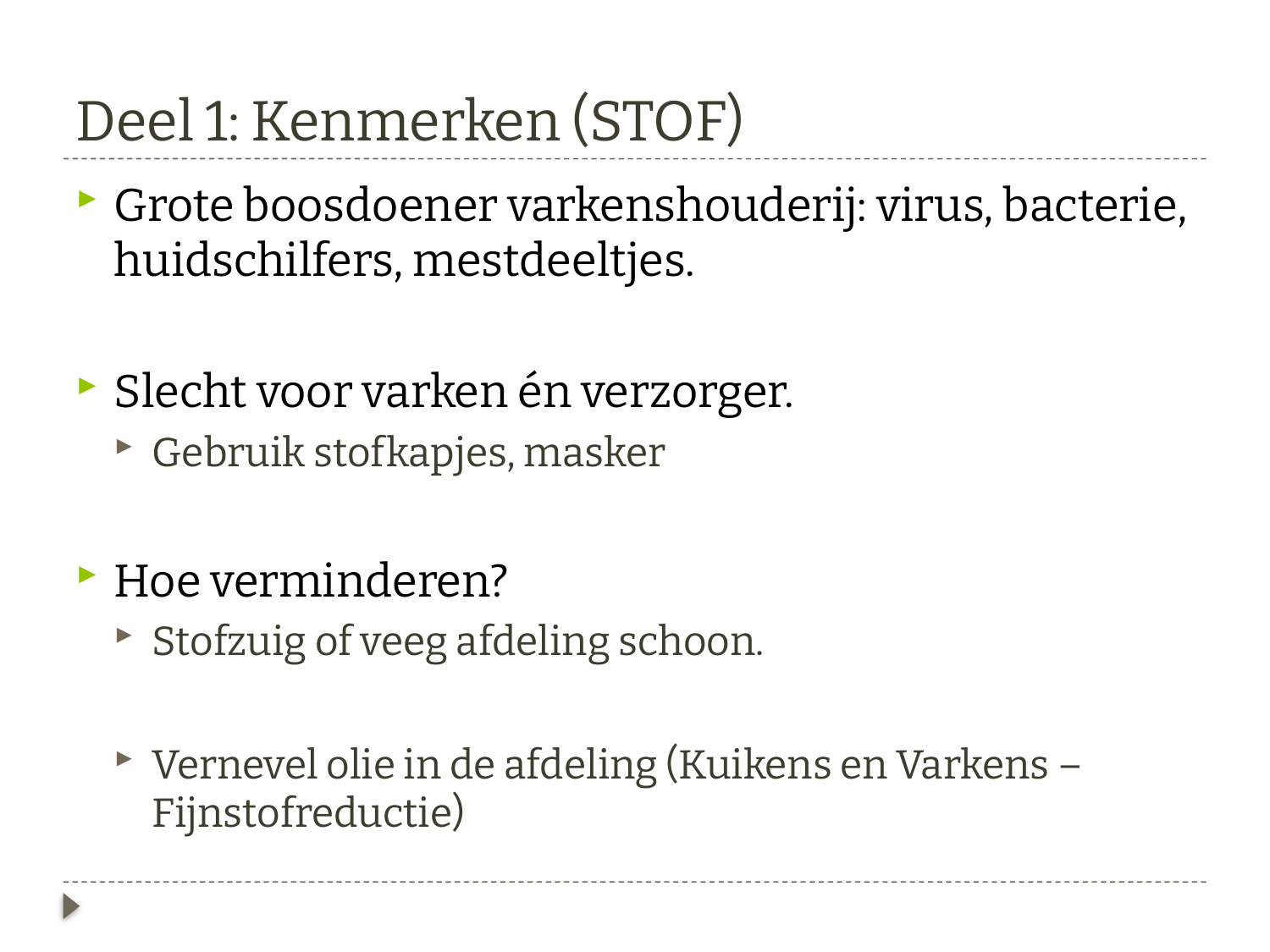

# Deel 1: Kenmerken (STOF)
Grote boosdoener varkenshouderij: virus, bacterie, huidschilfers, mestdeeltjes.

Slecht voor varken én verzorger.
Gebruik stofkapjes, masker

Hoe verminderen?
Stofzuig of veeg afdeling schoon.

Vernevel olie in de afdeling (Kuikens en Varkens –Fijnstofreductie)